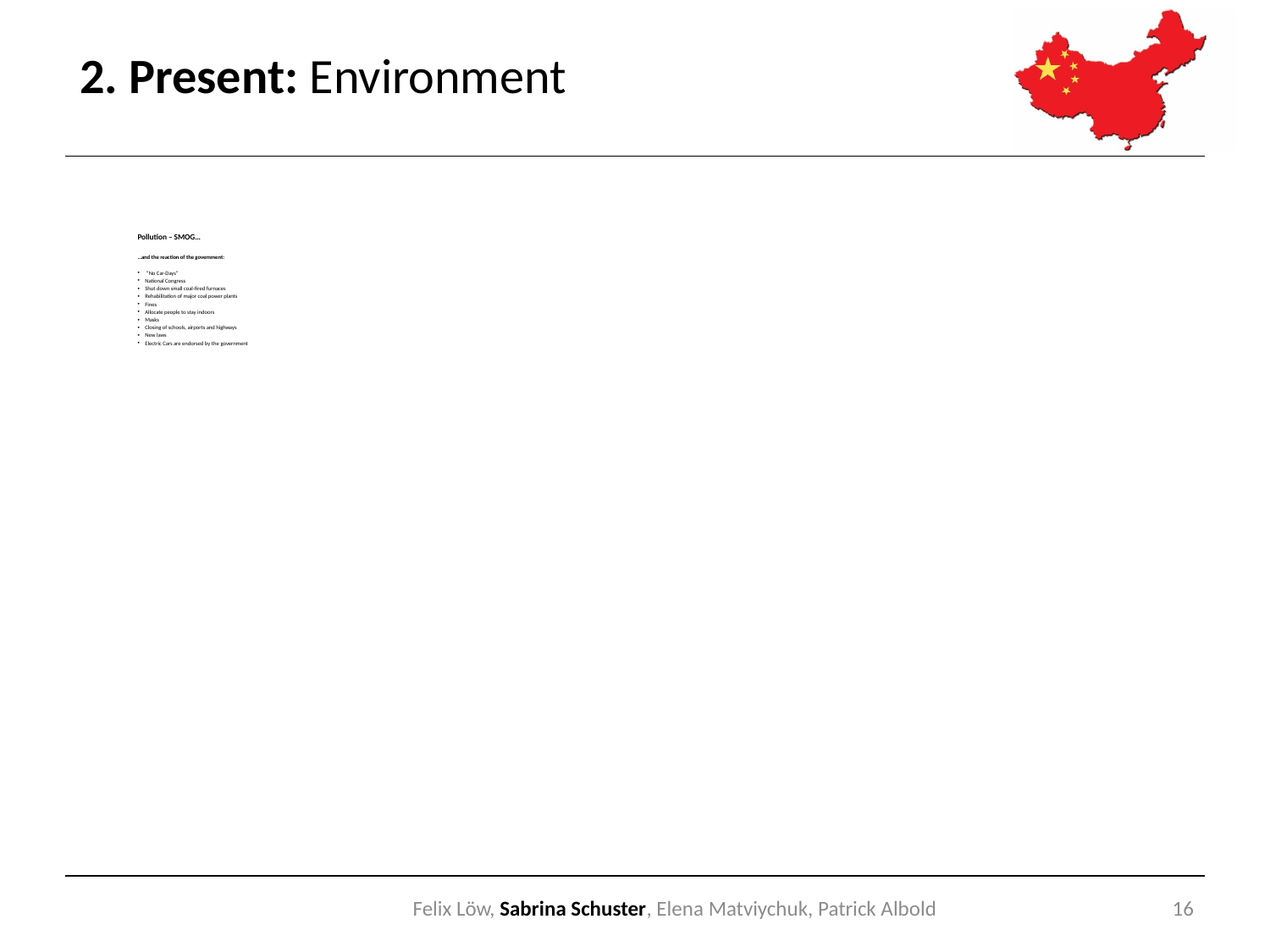

# 2. Present: Environment
Pollution – SMOG…

…and the reaction of the government:

 “No Car-Days”
National Congress
Shut down small coal-fired furnaces
Rehabilitation of major coal power plants
Fines
Allocate people to stay indoors
Masks
Closing of schools, airports and highways
New laws
Electric Cars are endorsed by the government

Felix Löw, Sabrina Schuster, Elena Matviychuk, Patrick Albold
16